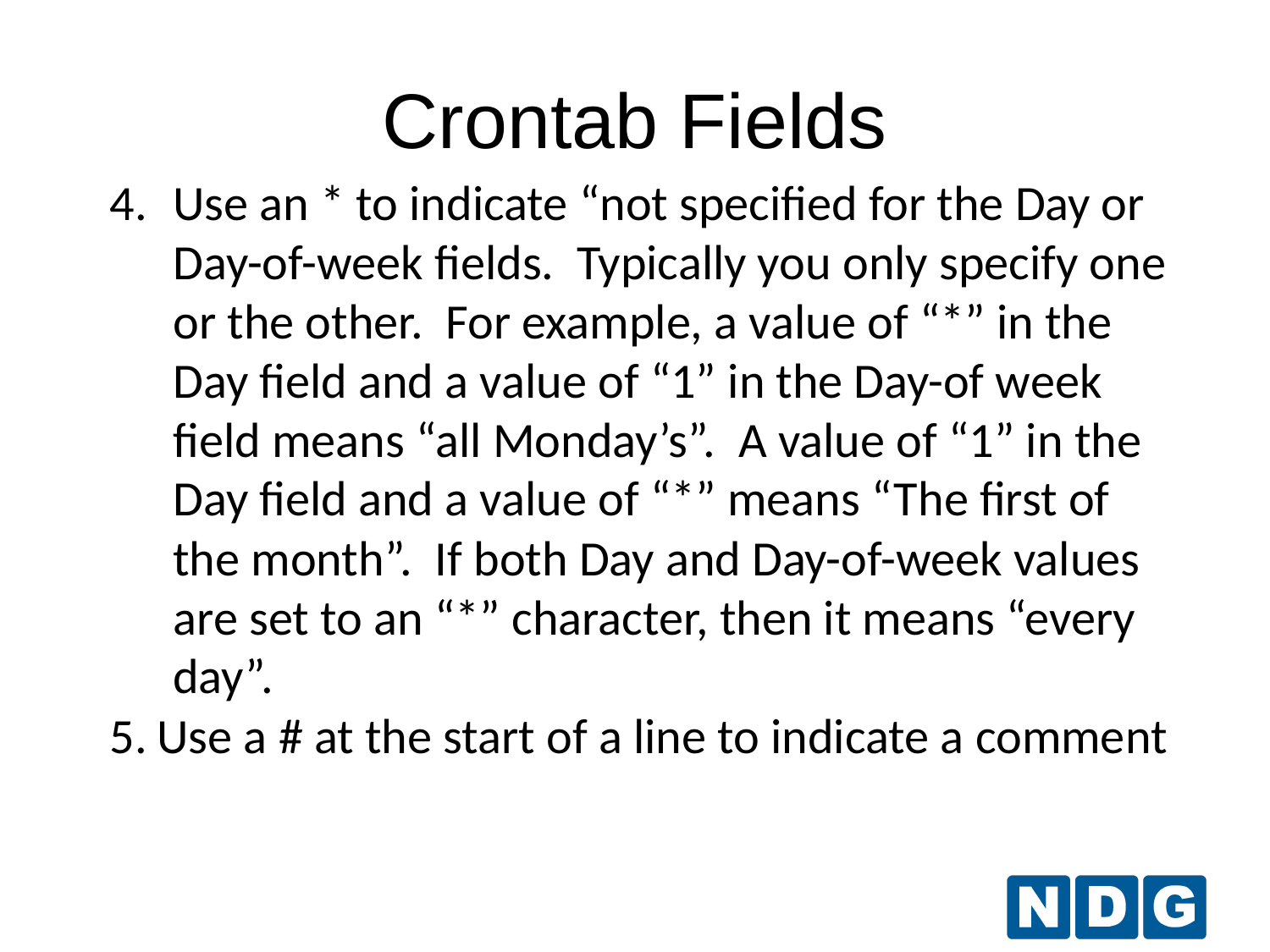

Crontab Fields
Use an * to indicate “not specified for the Day or Day-of-week fields.  Typically you only specify one or the other.  For example, a value of “*” in the Day field and a value of “1” in the Day-of week field means “all Monday’s”.  A value of “1” in the Day field and a value of “*” means “The first of the month”.  If both Day and Day-of-week values are set to an “*” character, then it means “every day”.
Use a # at the start of a line to indicate a comment